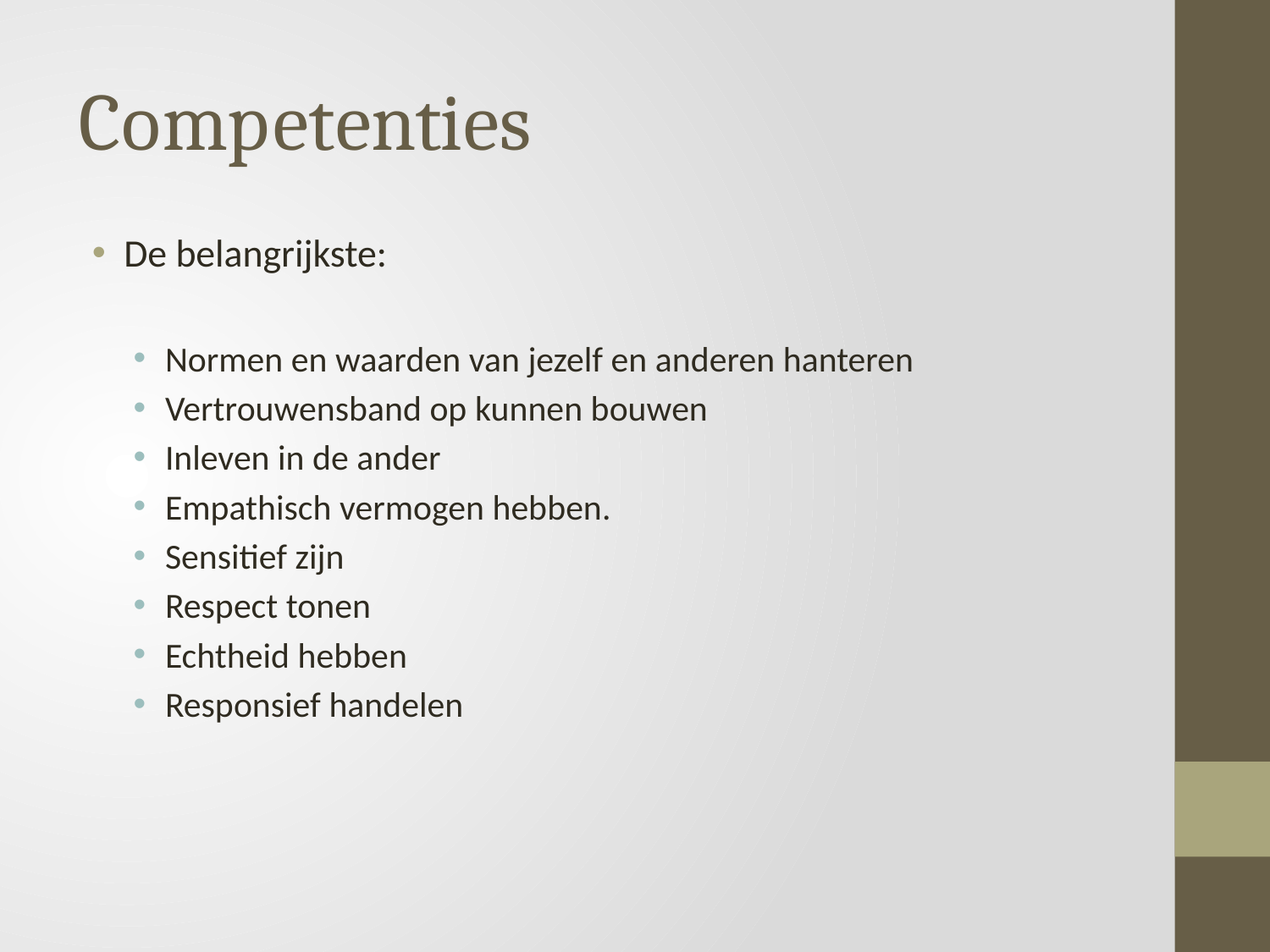

# Competenties
De belangrijkste:

Normen en waarden van jezelf en anderen hanteren
Vertrouwensband op kunnen bouwen
Inleven in de ander
Empathisch vermogen hebben.
Sensitief zijn
Respect tonen
Echtheid hebben
Responsief handelen